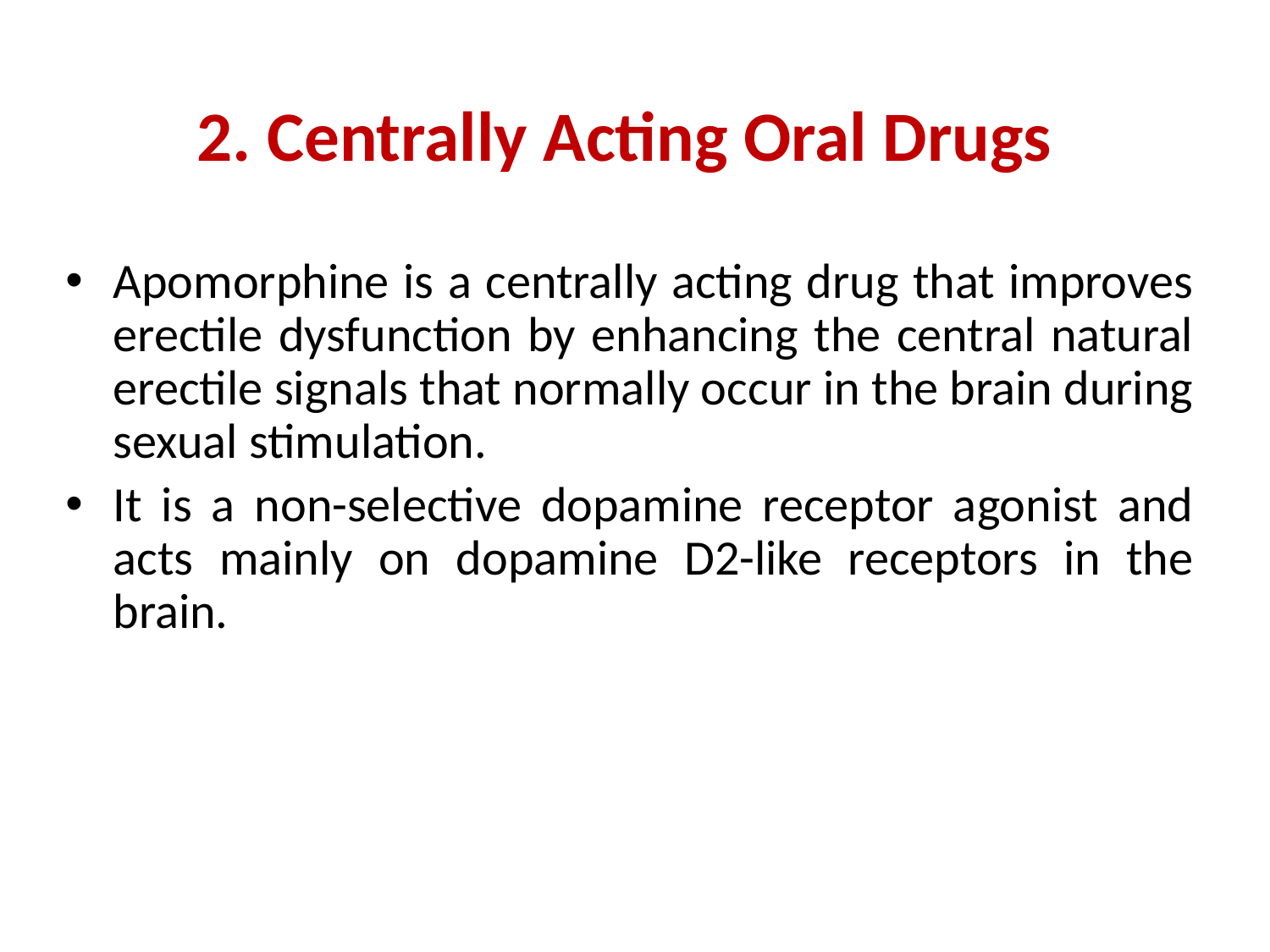

# 2. Centrally Acting Oral Drugs
Apomorphine is a centrally acting drug that improves erectile dysfunction by enhancing the central natural erectile signals that normally occur in the brain during sexual stimulation.
It is a non-selective dopamine receptor agonist and acts mainly on dopamine D2-like receptors in the brain.